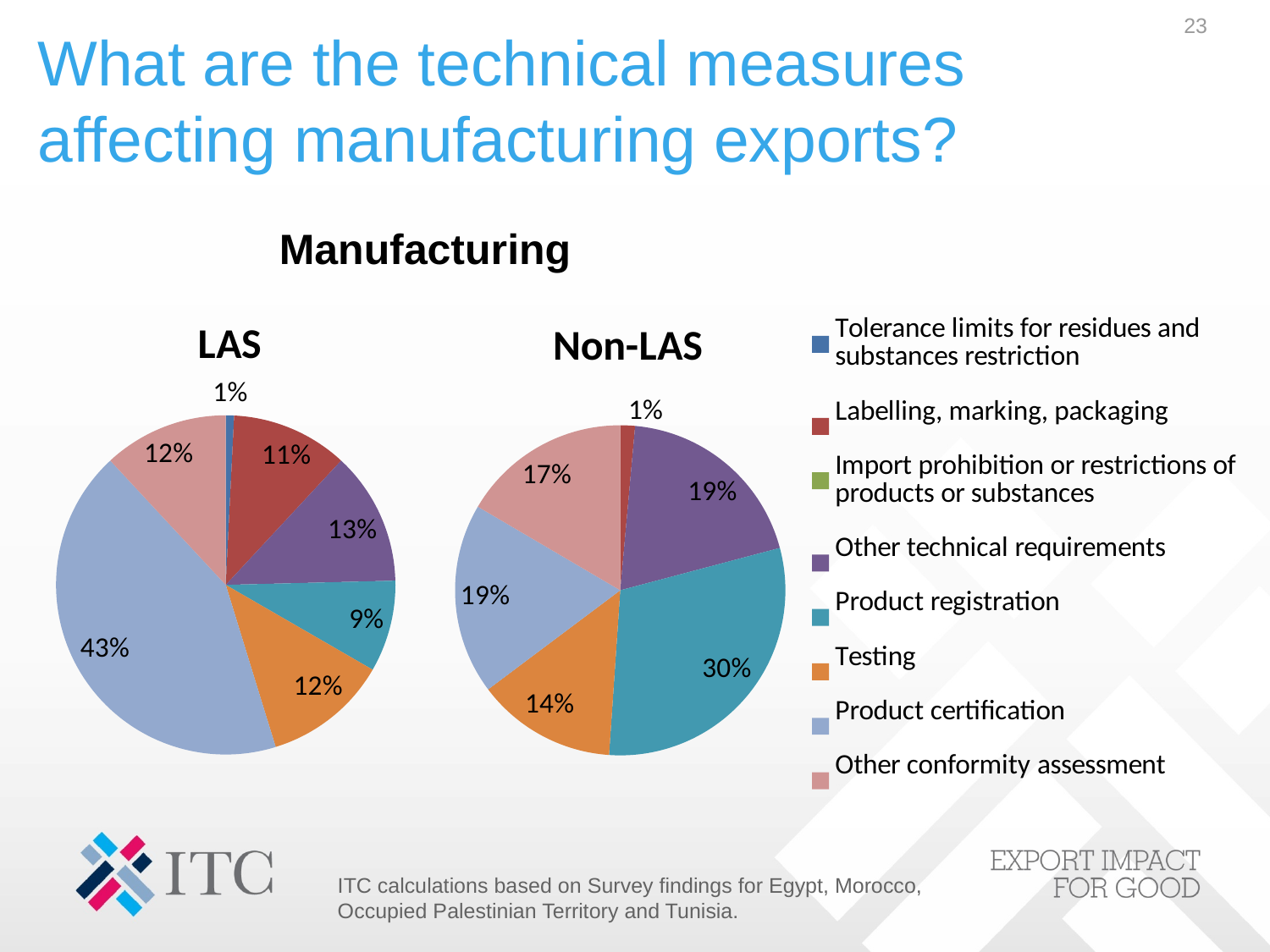

23
# What are the technical measures affecting manufacturing exports?
Manufacturing

### Chart:

| Category | Non-LAS |
|---|---|
| Tolerance limits for residues and substances restriction | 0.0 |
| Labelling, marking, packaging | 2.0 |
| Import prohibition or restrictions of products or substances | 0.0 |
| Other technical requirements | 27.0 |
| Product registration | 42.0 |
| Testing | 19.0 |
| Product certification | 26.0 |
| Other conformity assessment | 23.0 |

### Chart:

| Category | LAS |
|---|---|
| Tolerance limits for residues and substances restriction | 1.0 |
| Labelling, marking, packaging | 14.0 |
| Import prohibition or restrictions of products or substances | 0.0 |
| Other technical requirements | 16.0 |
| Product registration | 11.0 |
| Testing | 15.0 |
| Product certification | 54.0 |
| Other conformity assessment | 15.0 |
ITC calculations based on Survey findings for Egypt, Morocco, Occupied Palestinian Territory and Tunisia.